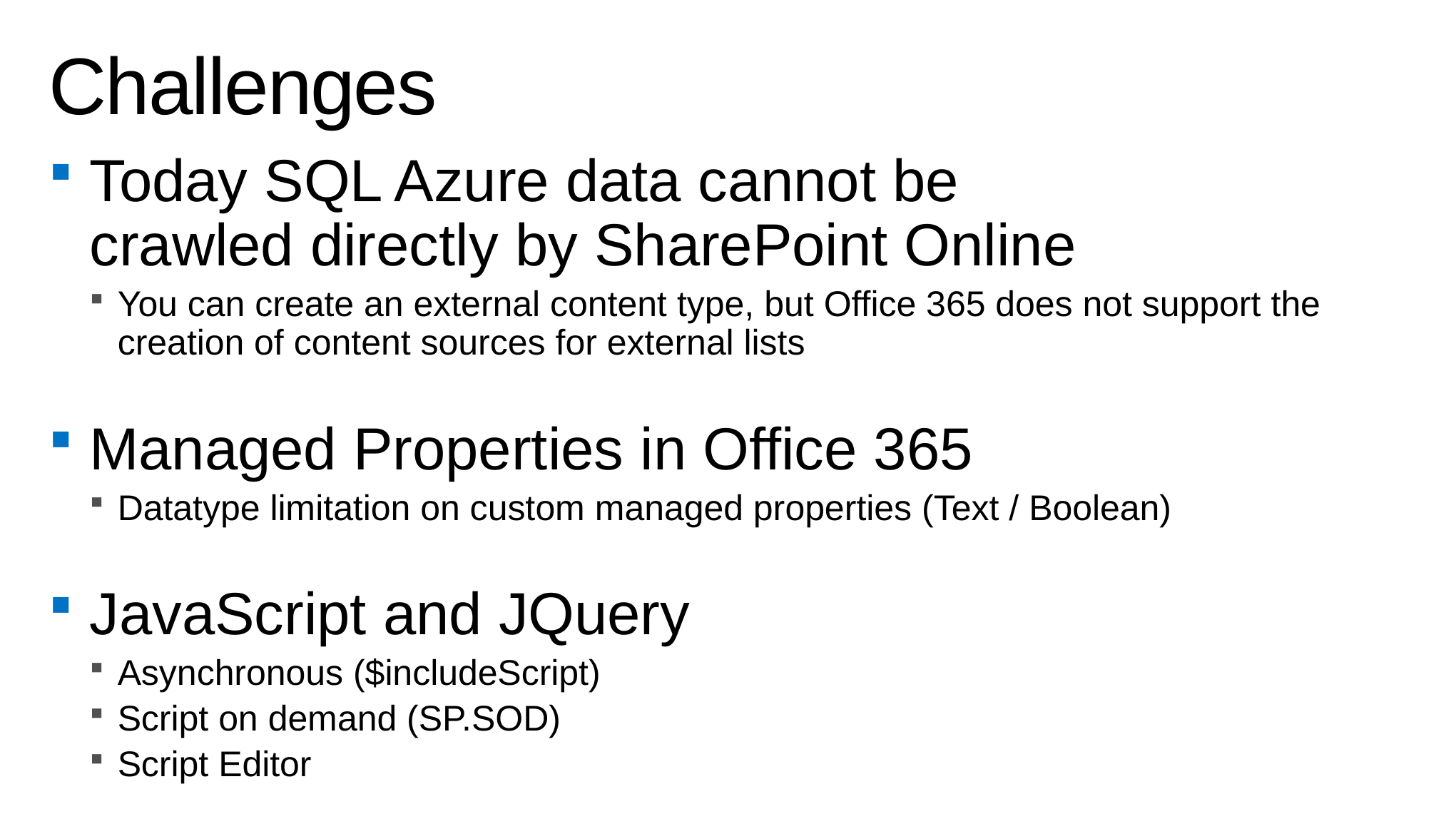

# Challenges
Today SQL Azure data cannot be
crawled directly by SharePoint Online
You can create an external content type, but Office 365 does not support the creation of content sources for external lists

Managed Properties in Office 365
Datatype limitation on custom managed properties (Text / Boolean)

JavaScript and JQuery
Asynchronous ($includeScript)
Script on demand (SP.SOD)
Script Editor